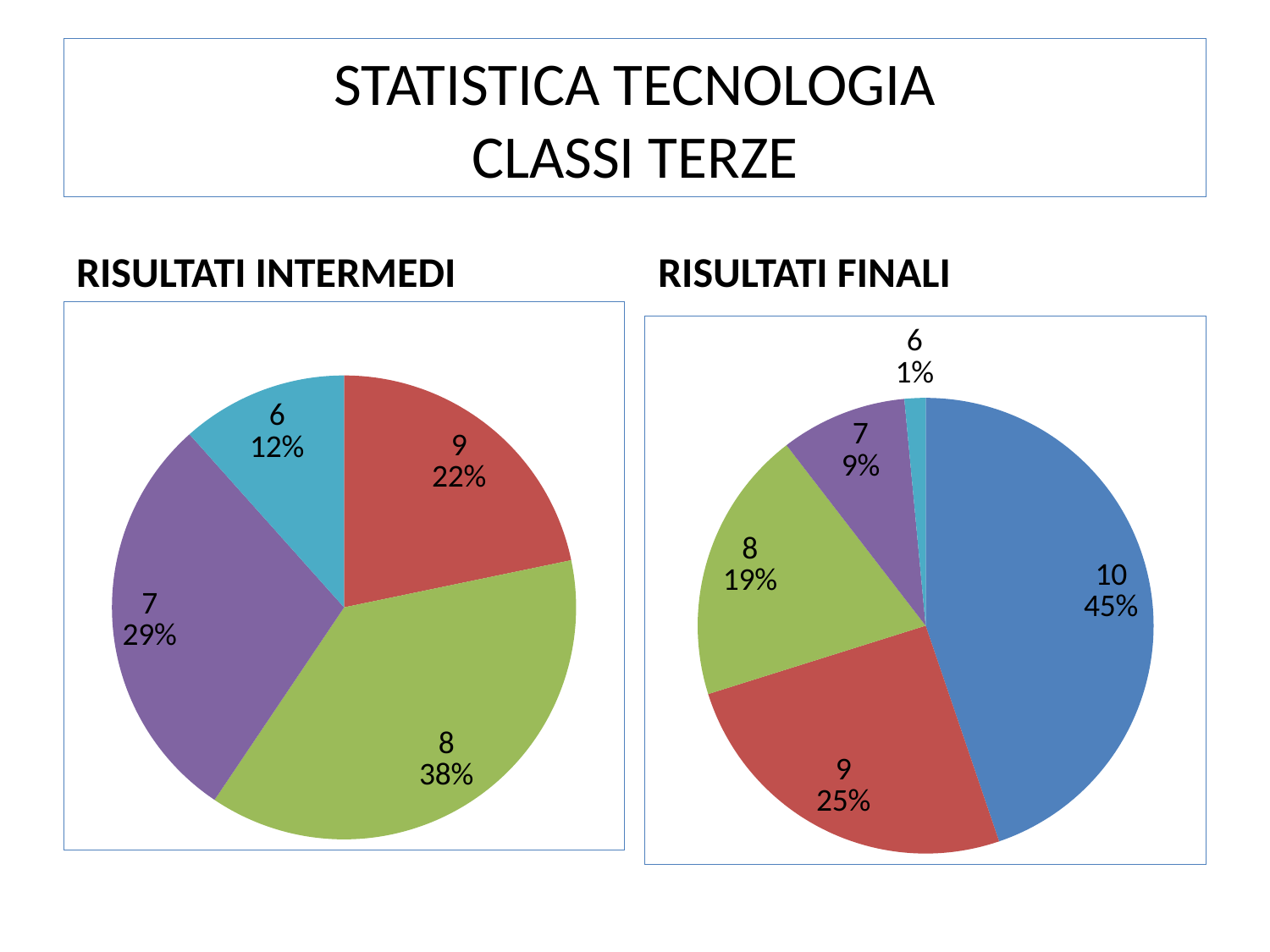

# STATISTICA TECNOLOGIA CLASSI TERZE
RISULTATI INTERMEDI
RISULTATI FINALI

### Chart

| Category | C.terze |
|---|---|
| 10 | 0.0 |
| 9 | 15.0 |
| 8 | 26.0 |
| 7 | 20.0 |
| 6 | 8.0 |
| 5 | 0.0 |

### Chart

| Category | Cterze |
|---|---|
| 10 | 30.0 |
| 9 | 17.0 |
| 8 | 13.0 |
| 7 | 6.0 |
| 6 | 1.0 |
| 5 | 0.0 |